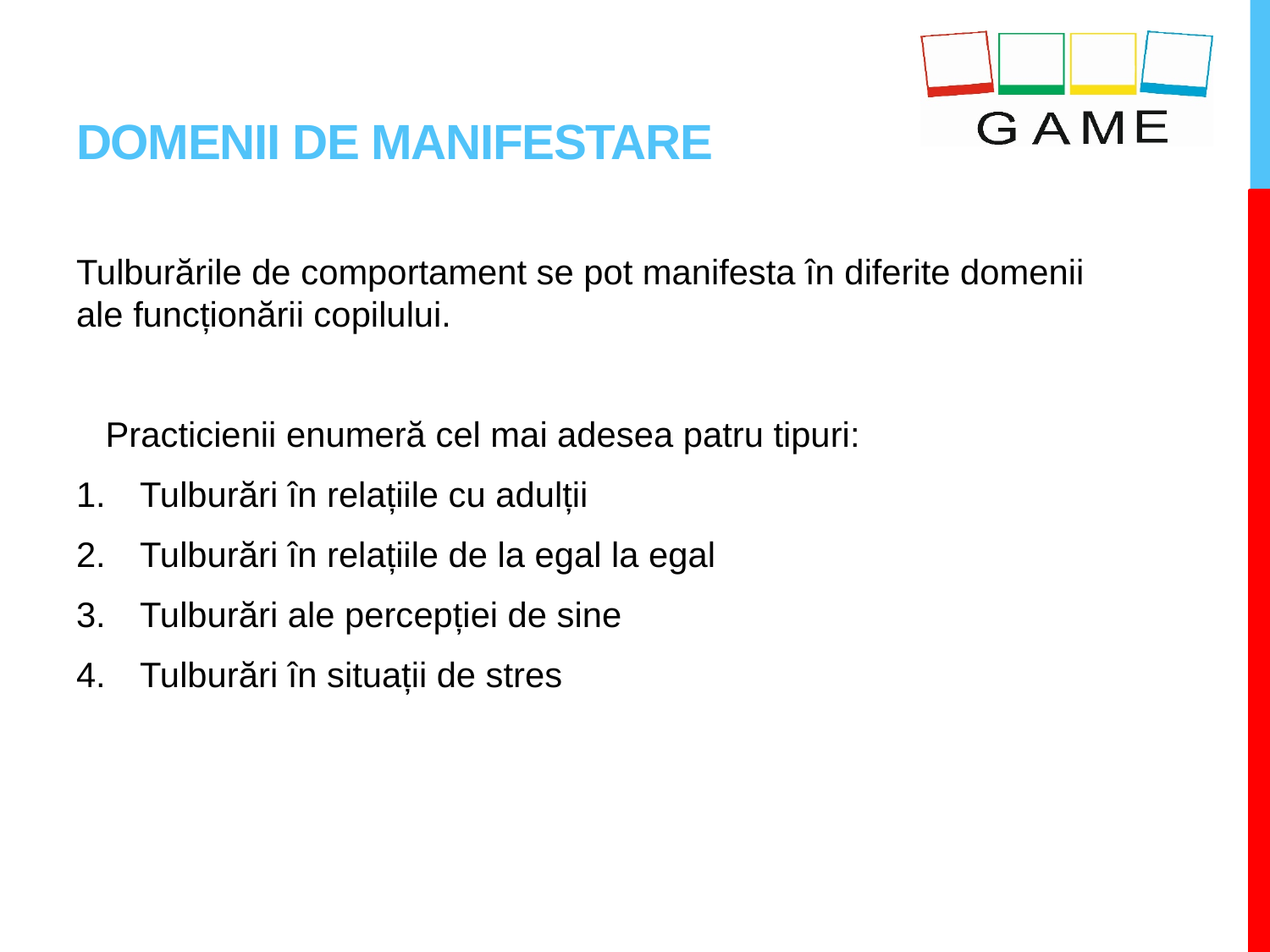

# DOMENII DE MANIFESTARE
Tulburările de comportament se pot manifesta în diferite domenii ale funcționării copilului.

   Practicienii enumeră cel mai adesea patru tipuri:
Tulburări în relațiile cu adulții
Tulburări în relațiile de la egal la egal
Tulburări ale percepției de sine
Tulburări în situații de stres